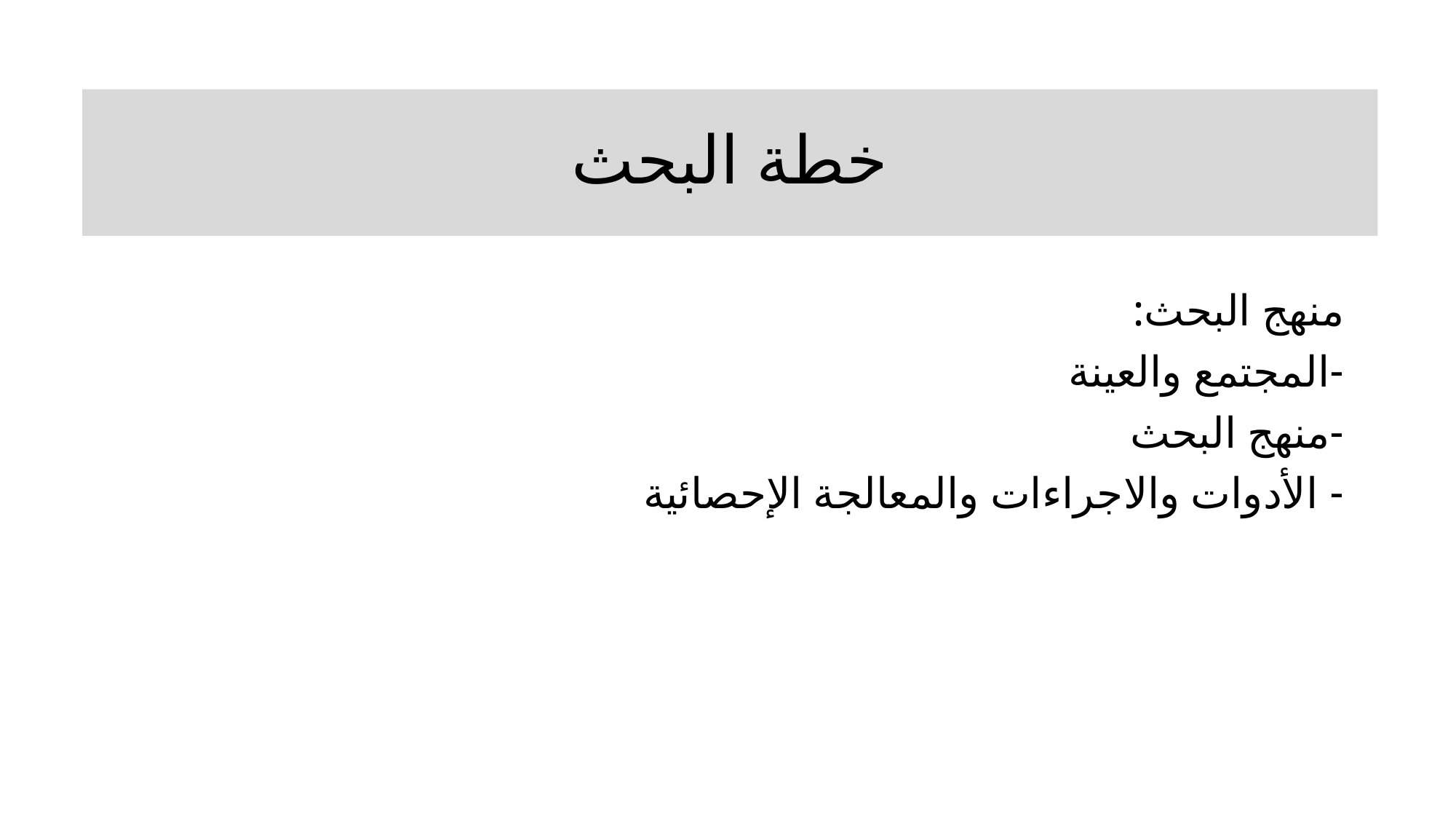

# خطة البحث

منهج البحث:
-المجتمع والعينة
-منهج البحث
- الأدوات والاجراءات والمعالجة الإحصائية